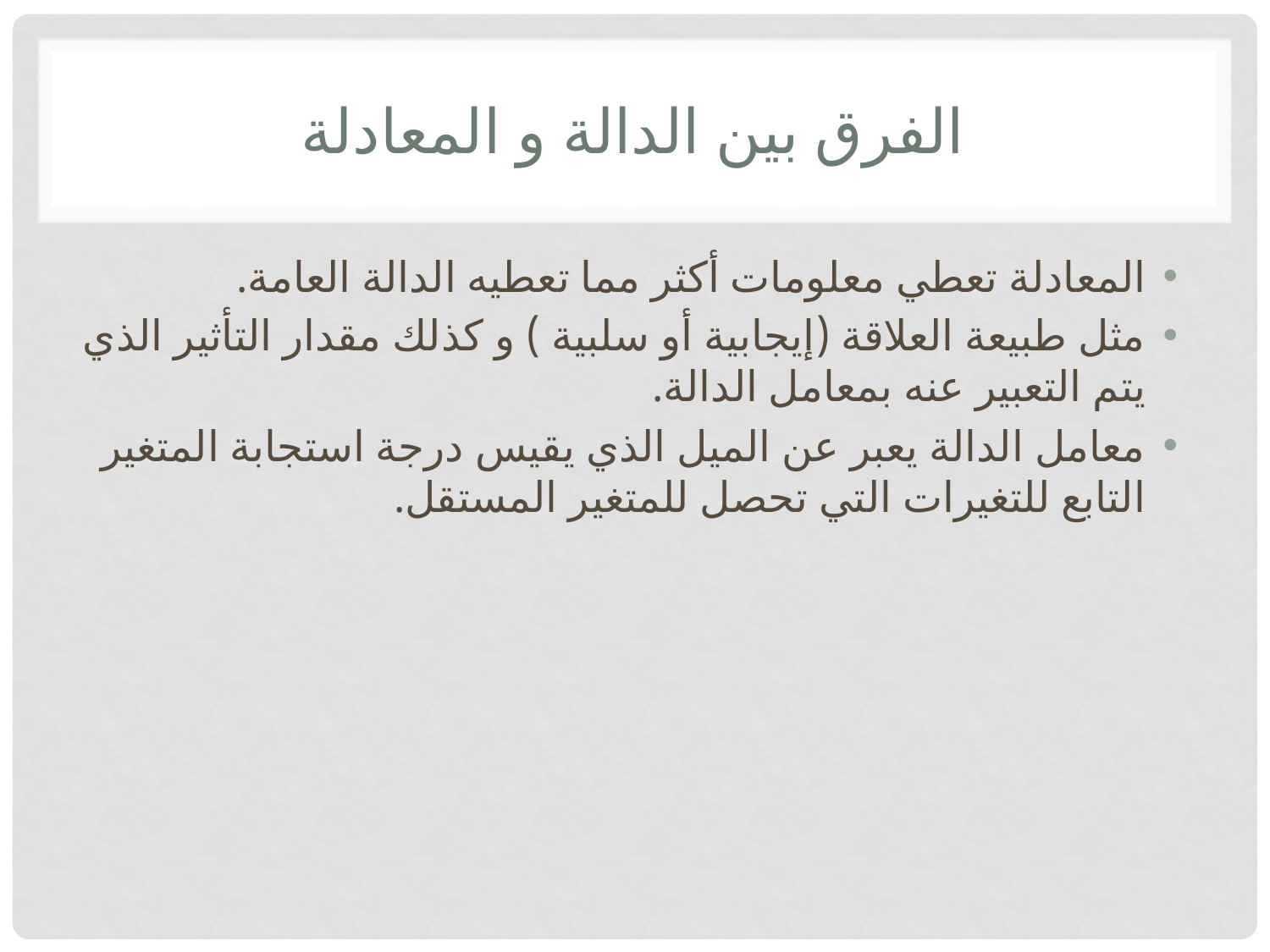

# الفرق بين الدالة و المعادلة
المعادلة تعطي معلومات أكثر مما تعطيه الدالة العامة.
مثل طبيعة العلاقة (إيجابية أو سلبية ) و كذلك مقدار التأثير الذي يتم التعبير عنه بمعامل الدالة.
معامل الدالة يعبر عن الميل الذي يقيس درجة استجابة المتغير التابع للتغيرات التي تحصل للمتغير المستقل.